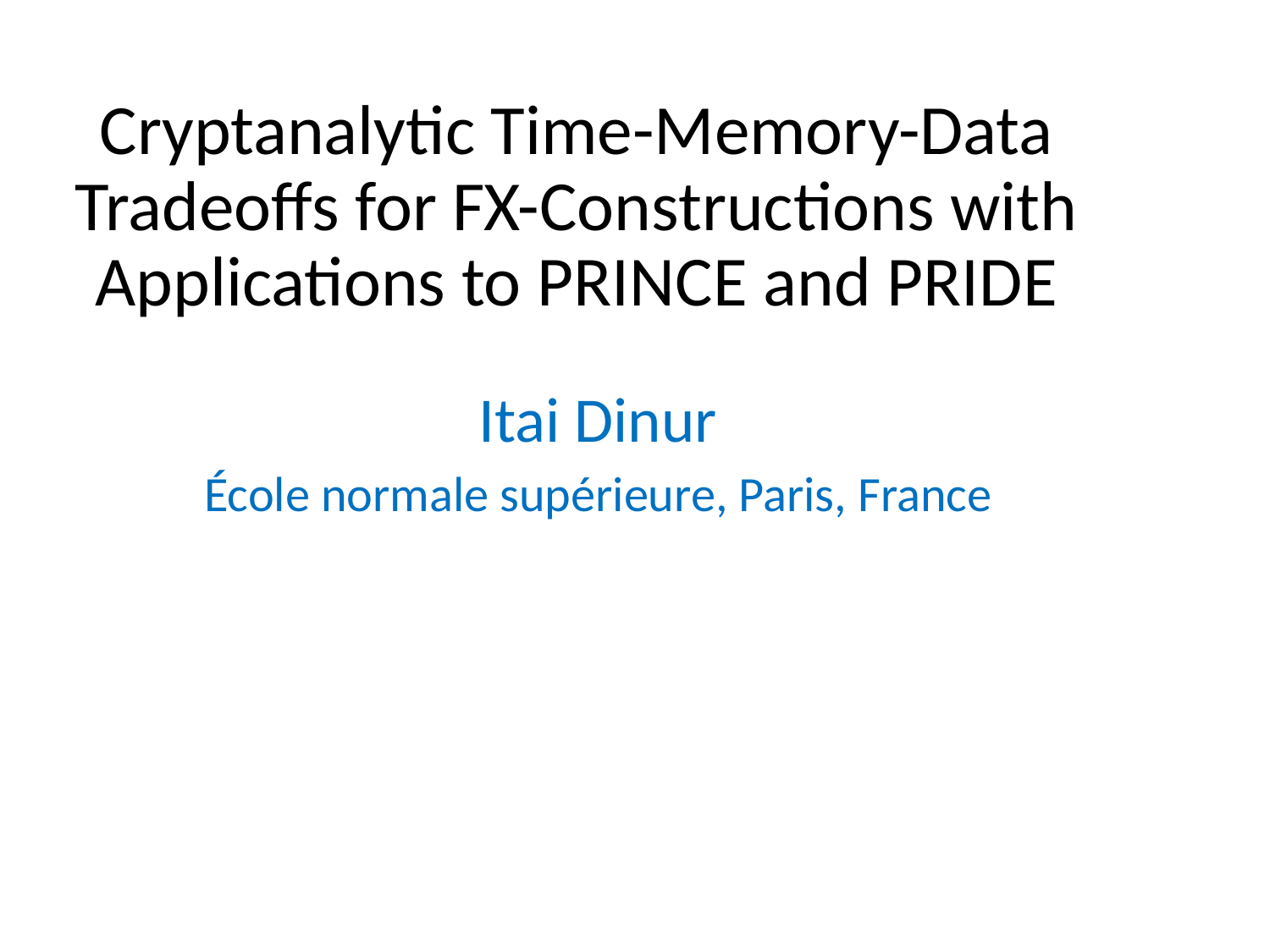

# Cryptanalytic Time-Memory-Data Tradeoffs for FX-Constructions with Applications to PRINCE and PRIDE
Itai Dinur
École normale supérieure, Paris, France